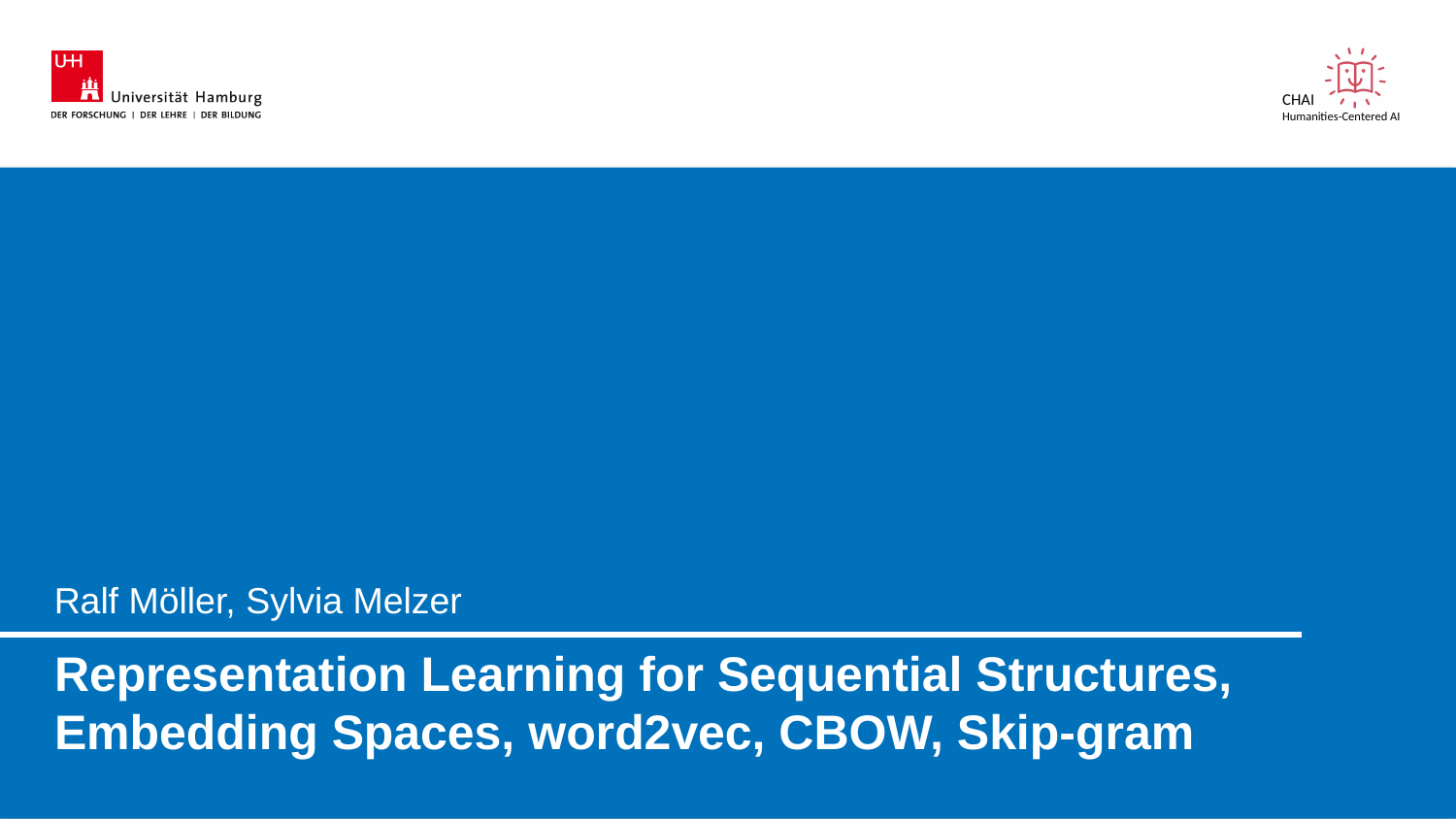

Ralf Möller, Sylvia Melzer
# Representation Learning for Sequential Structures, Embedding Spaces, word2vec, CBOW, Skip-gram